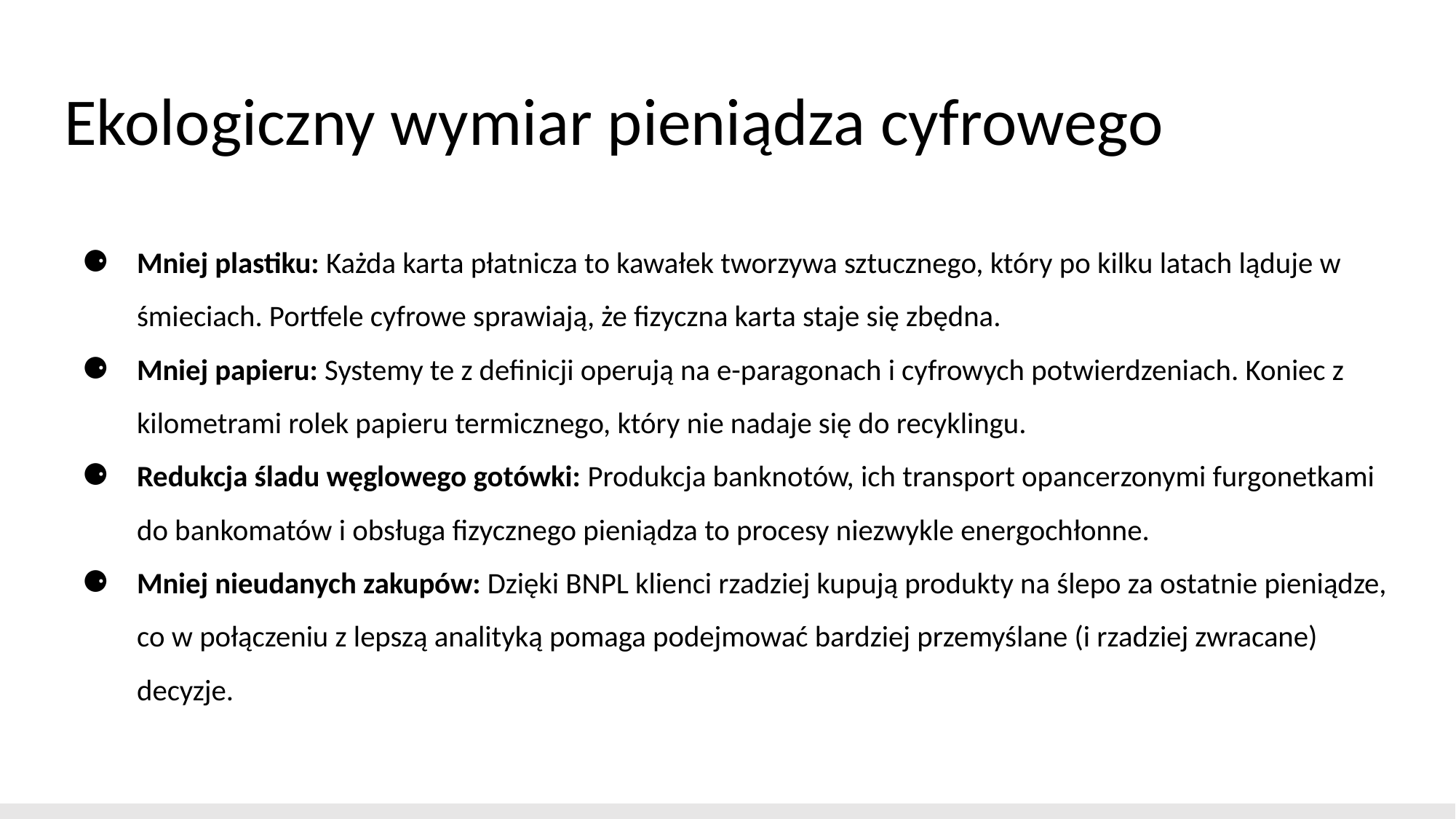

# Ekologiczny wymiar pieniądza cyfrowego
Mniej plastiku: Każda karta płatnicza to kawałek tworzywa sztucznego, który po kilku latach ląduje w śmieciach. Portfele cyfrowe sprawiają, że fizyczna karta staje się zbędna.
Mniej papieru: Systemy te z definicji operują na e-paragonach i cyfrowych potwierdzeniach. Koniec z kilometrami rolek papieru termicznego, który nie nadaje się do recyklingu.
Redukcja śladu węglowego gotówki: Produkcja banknotów, ich transport opancerzonymi furgonetkami do bankomatów i obsługa fizycznego pieniądza to procesy niezwykle energochłonne.
Mniej nieudanych zakupów: Dzięki BNPL klienci rzadziej kupują produkty na ślepo za ostatnie pieniądze, co w połączeniu z lepszą analityką pomaga podejmować bardziej przemyślane (i rzadziej zwracane) decyzje.